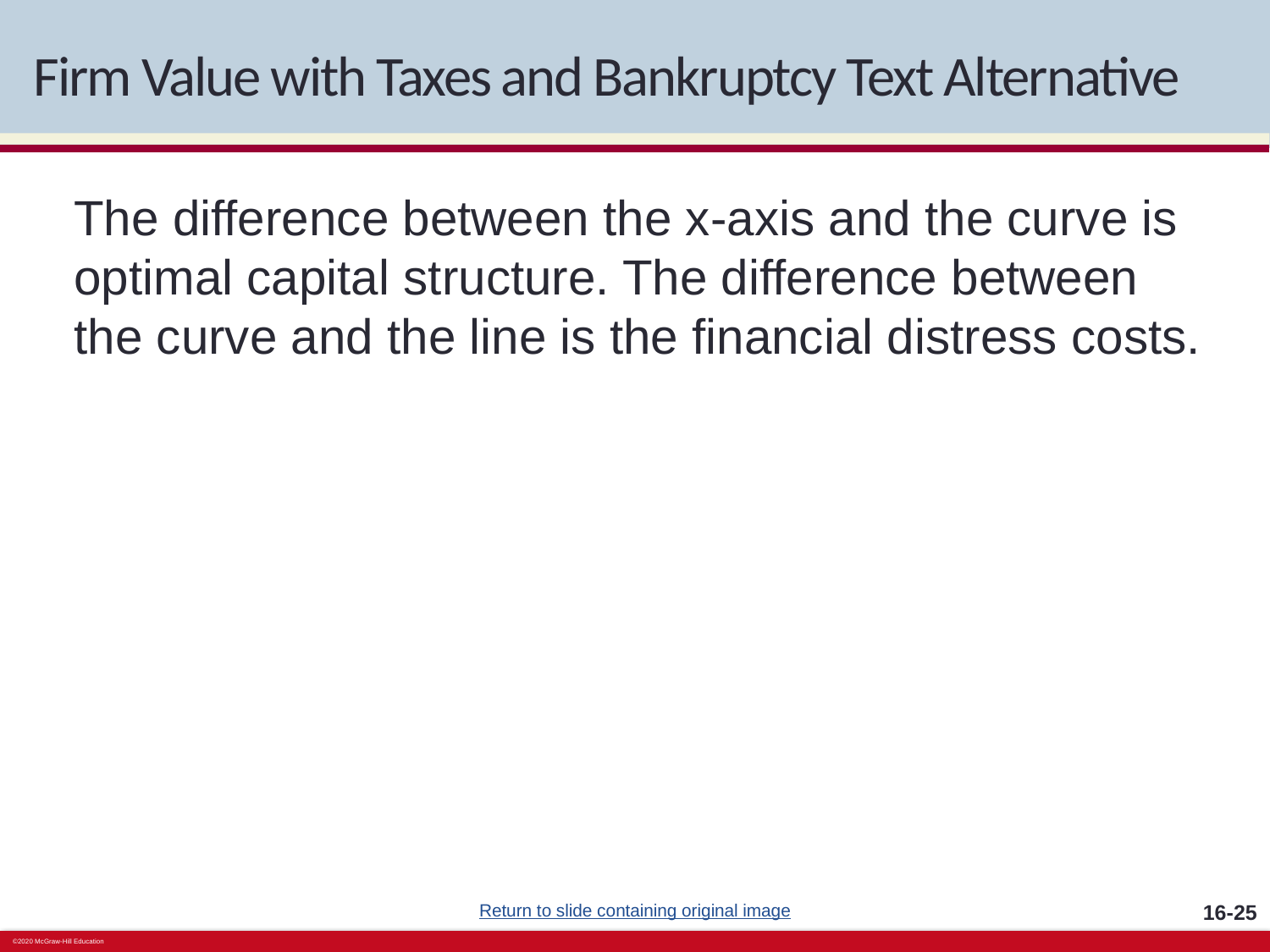

# Firm Value with Taxes and Bankruptcy Text Alternative
The difference between the x-axis and the curve is optimal capital structure. The difference between the curve and the line is the financial distress costs.
Return to slide containing original image